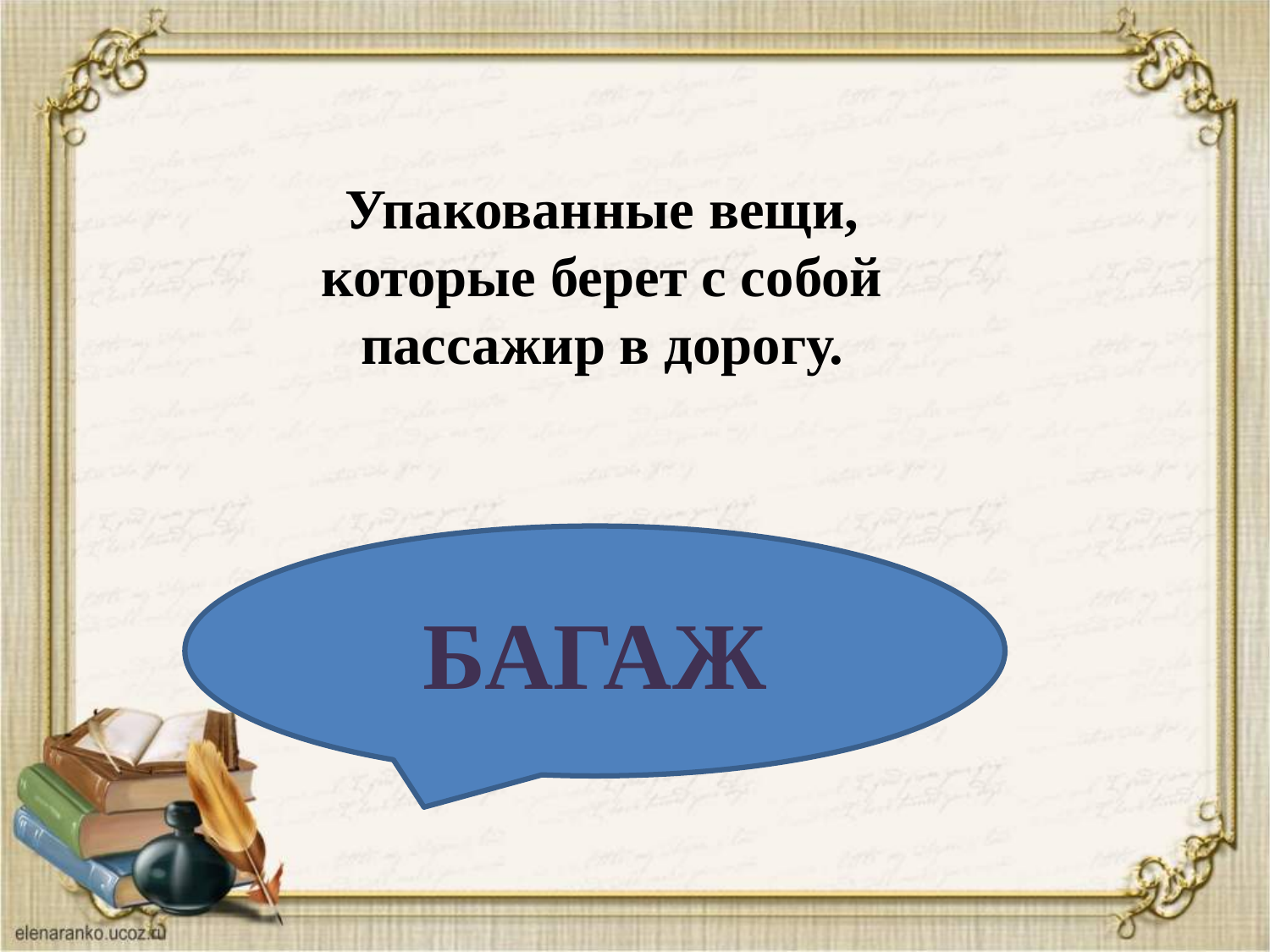

#
Упакованные вещи, которые берет с собой пассажир в дорогу.
БАГАЖ